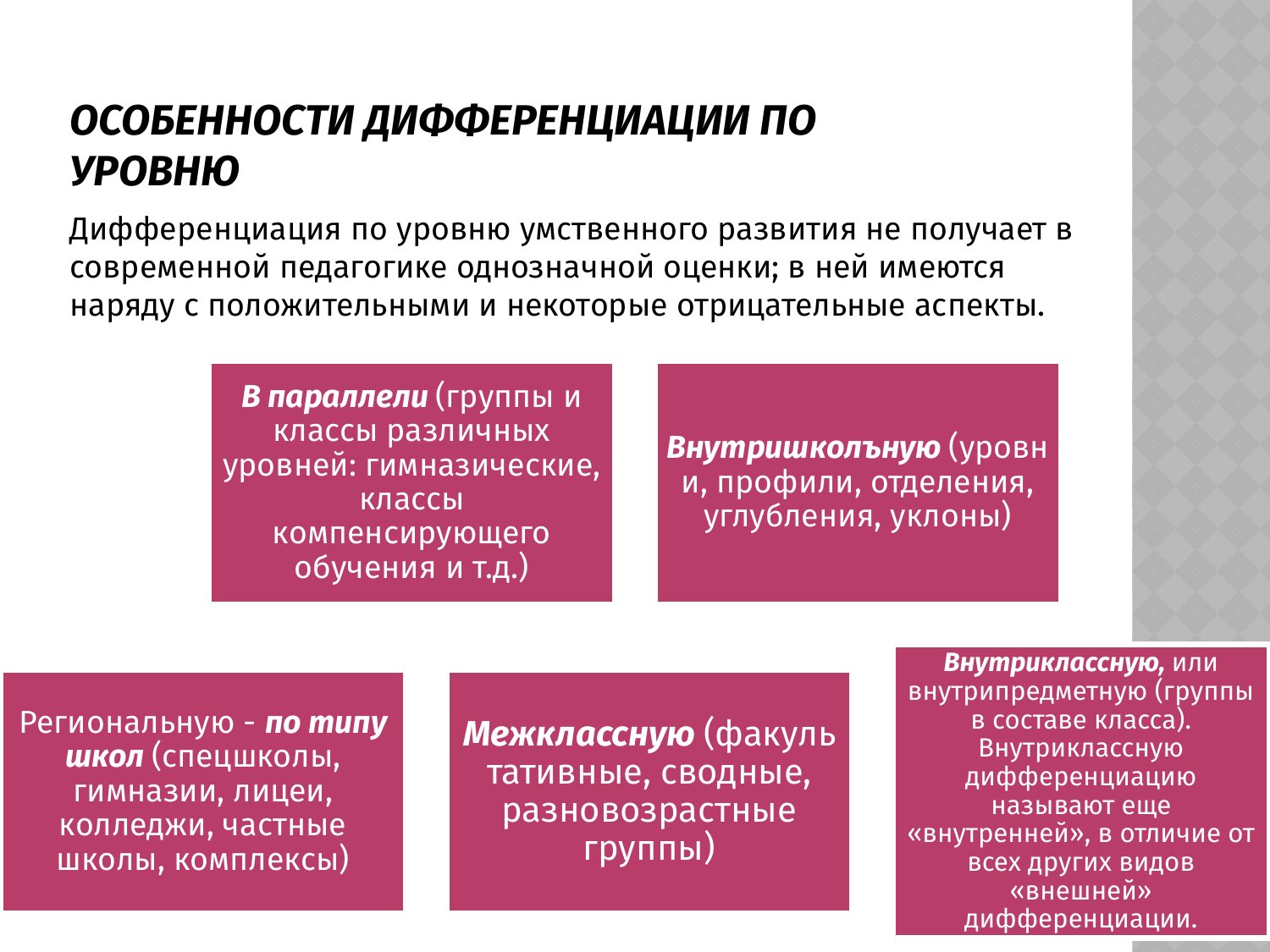

# Особенности дифференциации по уровню
Дифференциация по уровню умственного развития не получает в современной педагогике однозначной оценки; в ней имеются наряду с положительными и некоторые отрицательные аспекты.
В параллели (группы и классы различных уровней: гимназические, классы компенсирующего обучения и т.д.)
Внутришколъную (уровни, профили, отделения, углубления, уклоны)
Региональную - по типу школ (спецшколы, гимназии, лицеи, колледжи, частные школы, комплексы)
Межклассную (факультативные, сводные, разновозрастные группы)
Внутриклассную, или внутрипредметную (группы в составе класса). Внутриклассную дифференциацию называют еще «внутренней», в отличие от всех других видов «внешней» дифференциации.